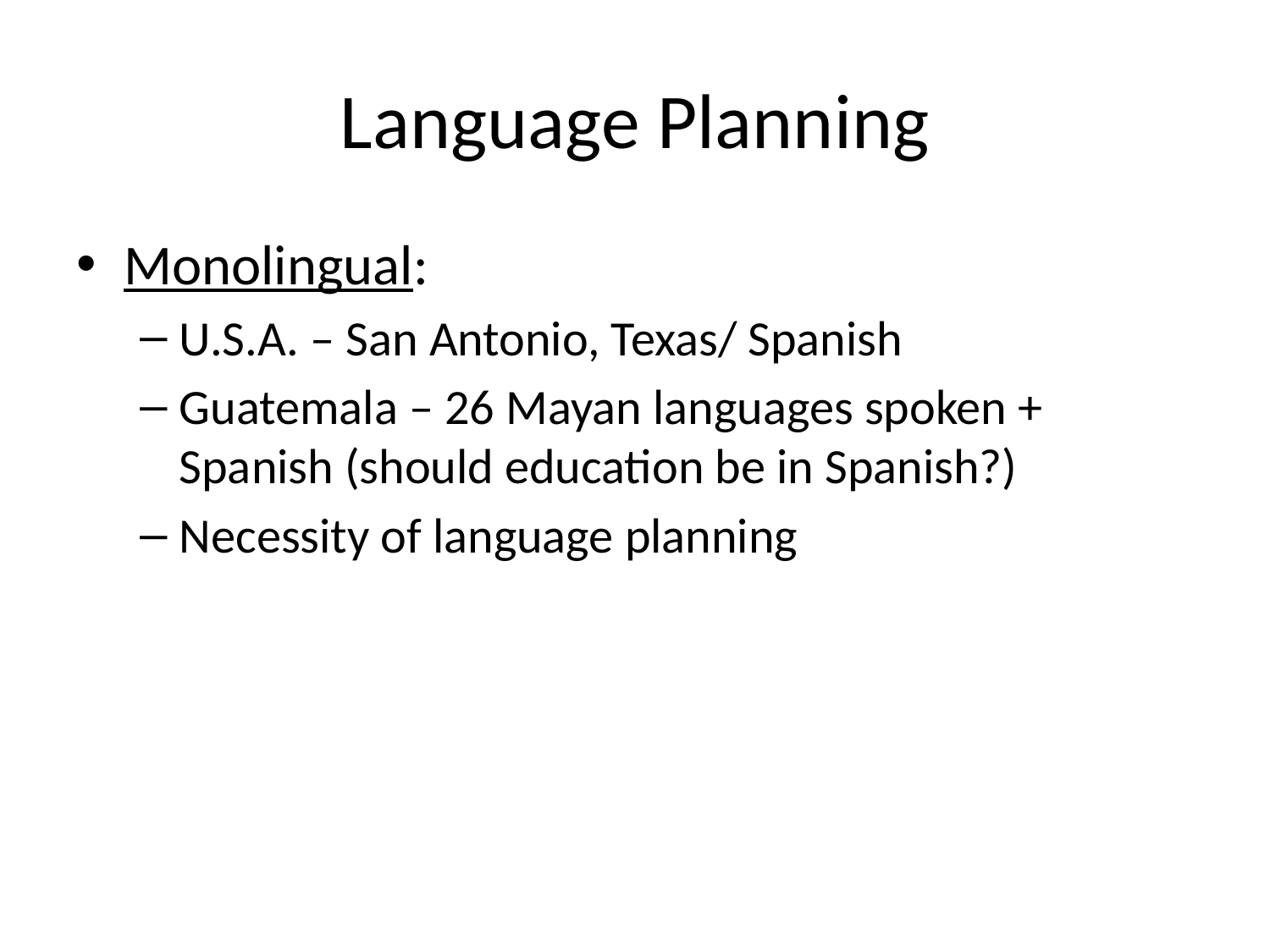

# Language Planning
Monolingual:
U.S.A. – San Antonio, Texas/ Spanish
Guatemala – 26 Mayan languages spoken + Spanish (should education be in Spanish?)
Necessity of language planning